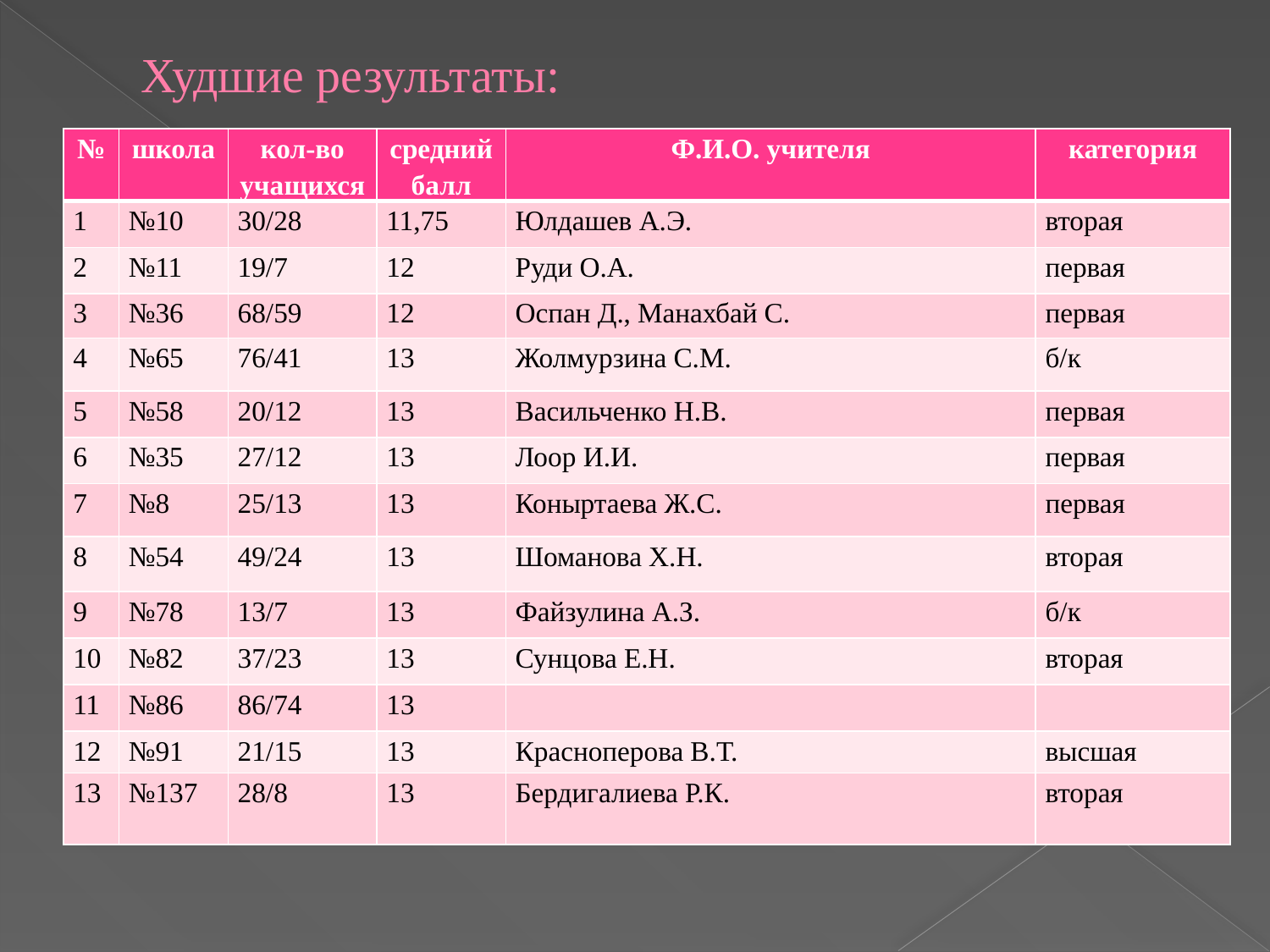

# Худшие результаты:
| № | школа | кол-во учащихся | средний балл | Ф.И.О. учителя | категория |
| --- | --- | --- | --- | --- | --- |
| 1 | №10 | 30/28 | 11,75 | Юлдашев А.Э. | вторая |
| 2 | №11 | 19/7 | 12 | Руди О.А. | первая |
| 3 | №36 | 68/59 | 12 | Оспан Д., Манахбай С. | первая |
| 4 | №65 | 76/41 | 13 | Жолмурзина С.М. | б/к |
| 5 | №58 | 20/12 | 13 | Васильченко Н.В. | первая |
| 6 | №35 | 27/12 | 13 | Лоор И.И. | первая |
| 7 | №8 | 25/13 | 13 | Коныртаева Ж.С. | первая |
| 8 | №54 | 49/24 | 13 | Шоманова Х.Н. | вторая |
| 9 | №78 | 13/7 | 13 | Файзулина А.З. | б/к |
| 10 | №82 | 37/23 | 13 | Сунцова Е.Н. | вторая |
| 11 | №86 | 86/74 | 13 |  |  |
| 12 | №91 | 21/15 | 13 | Красноперова В.Т. | высшая |
| 13 | №137 | 28/8 | 13 | Бердигалиева Р.К. | вторая |